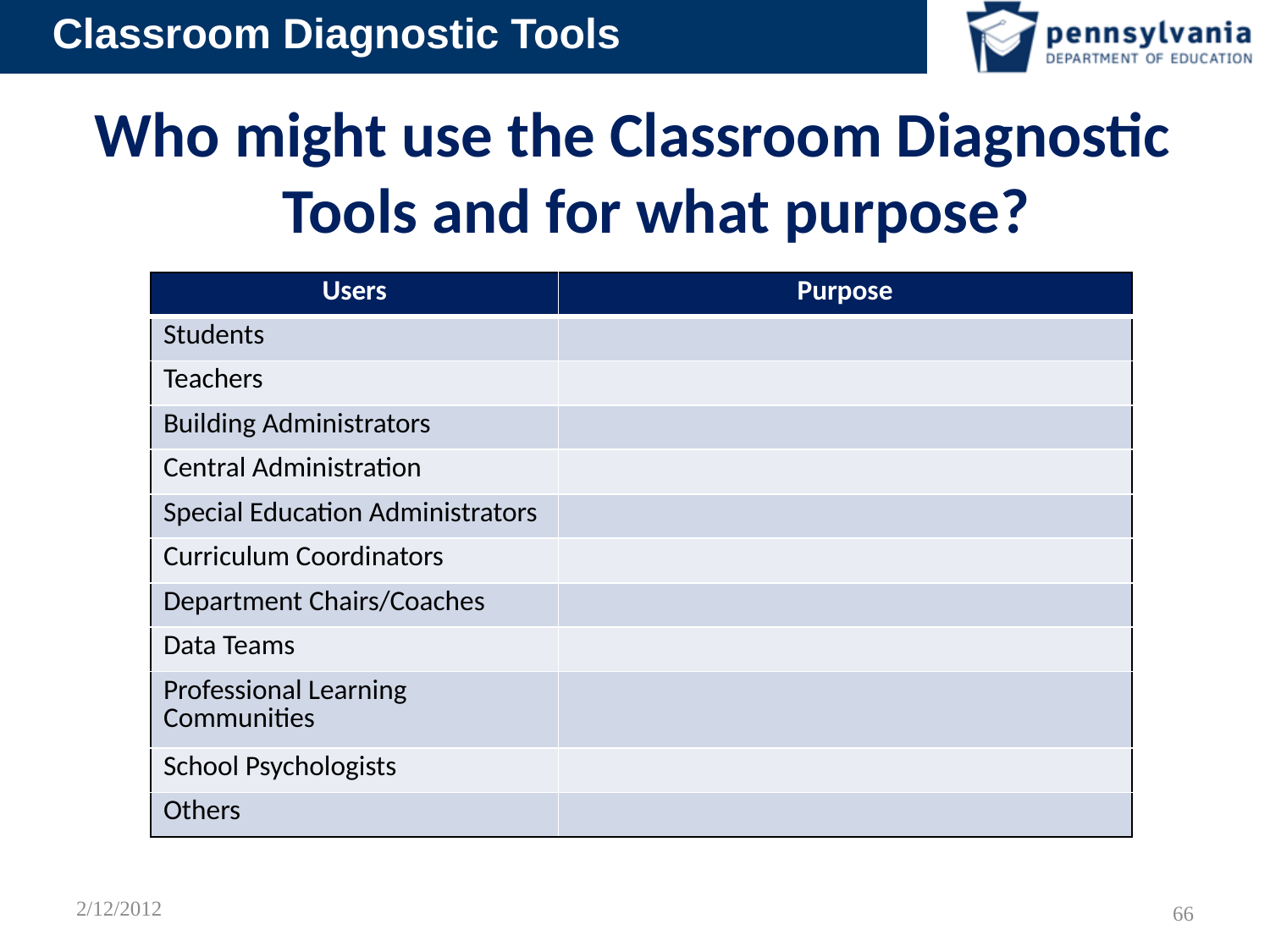

# Who might use the Classroom Diagnostic Tools and for what purpose?
| Users | Purpose |
| --- | --- |
| Students |  |
| Teachers |  |
| Building Administrators |  |
| Central Administration |  |
| Special Education Administrators |  |
| Curriculum Coordinators |  |
| Department Chairs/Coaches |  |
| Data Teams |  |
| Professional Learning Communities |  |
| School Psychologists |  |
| Others |  |
2/12/2012
66